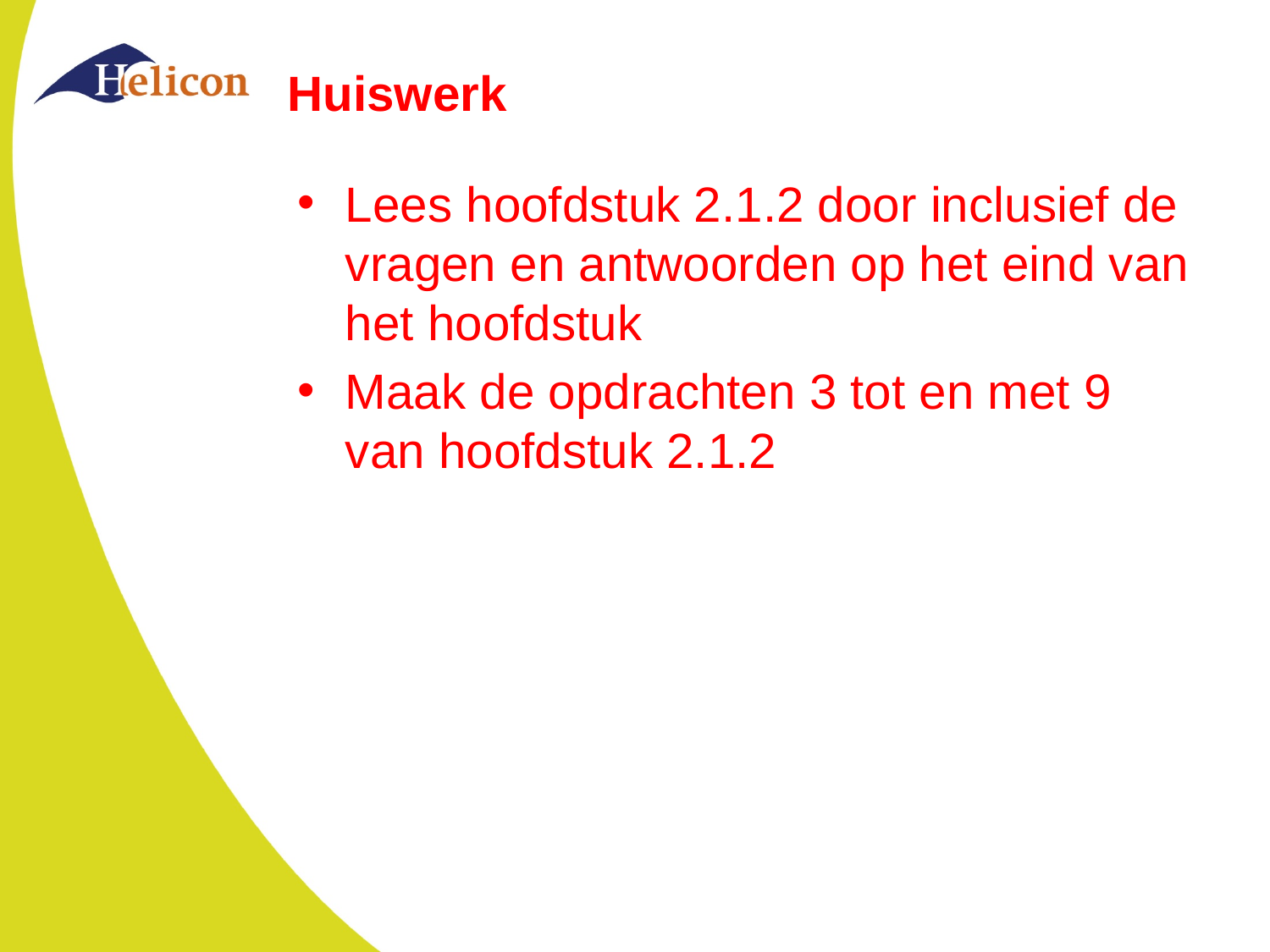

# Huiswerk
Lees hoofdstuk 2.1.2 door inclusief de vragen en antwoorden op het eind van het hoofdstuk
Maak de opdrachten 3 tot en met 9 van hoofdstuk 2.1.2